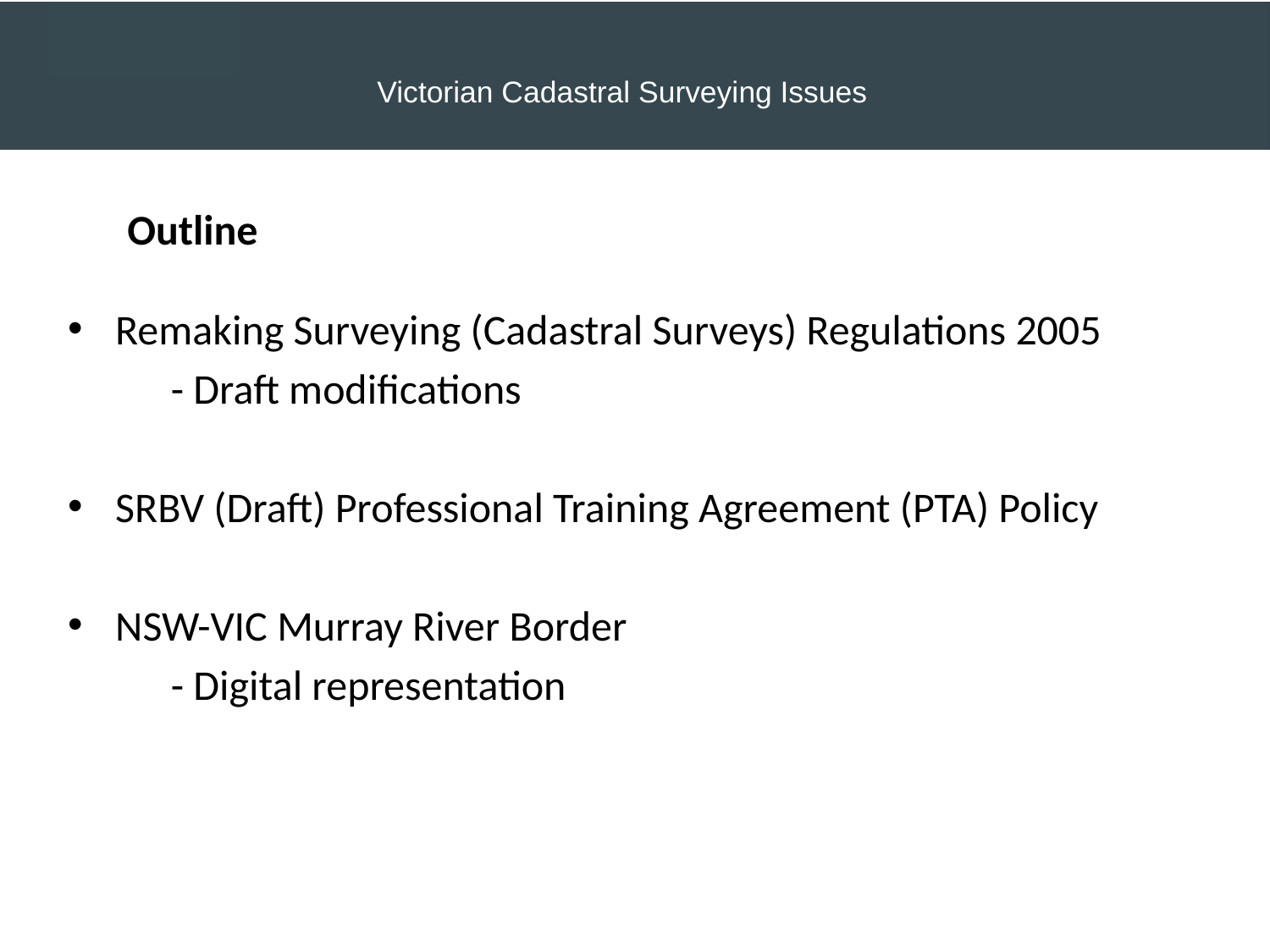

# Victorian Cadastral Surveying Issues
Outline
Remaking Surveying (Cadastral Surveys) Regulations 2005
- Draft modifications

SRBV (Draft) Professional Training Agreement (PTA) Policy

NSW-VIC Murray River Border
- Digital representation